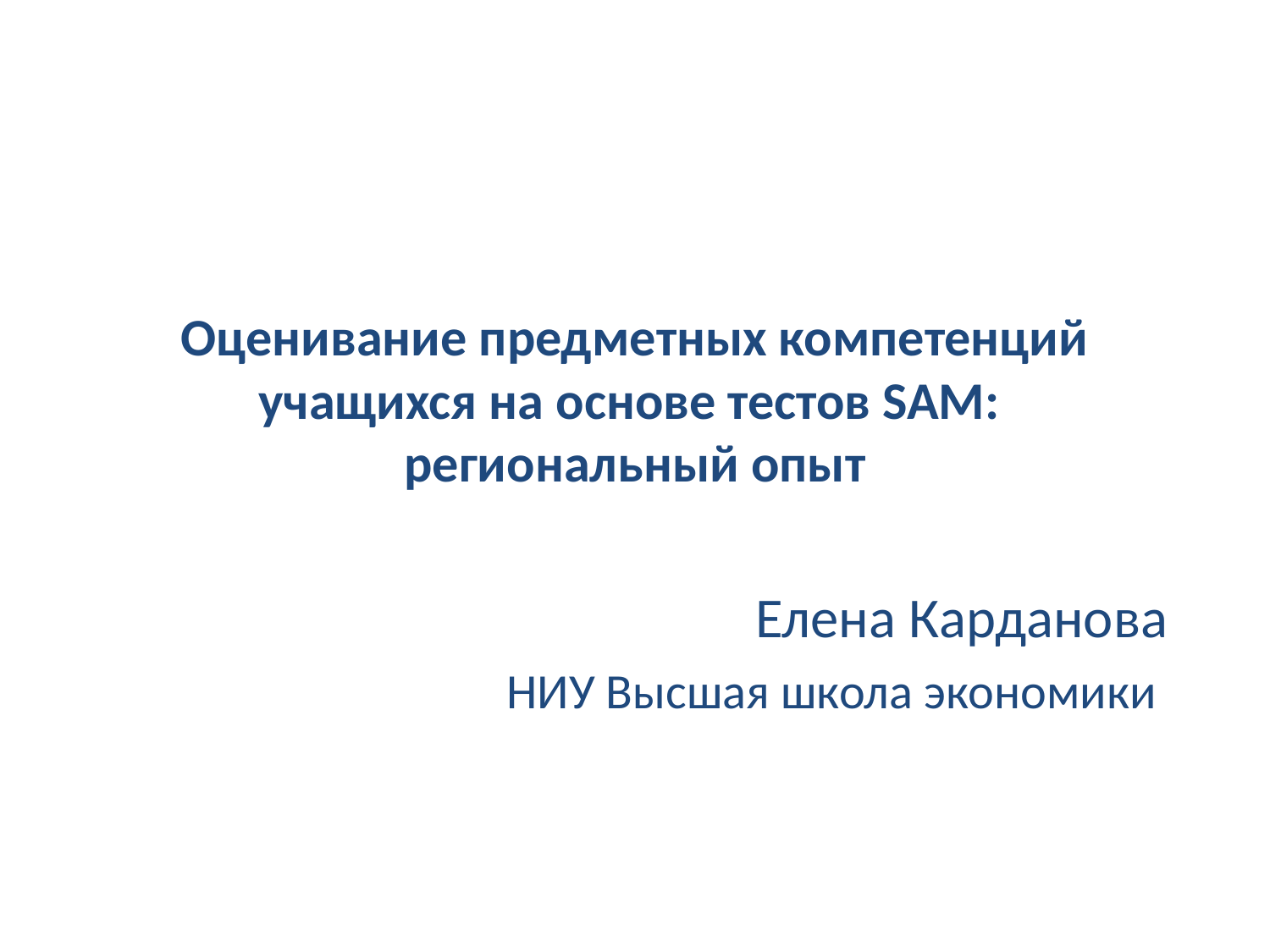

# Оценивание предметных компетенций учащихся на основе тестов SAM:  региональный опыт
Елена Карданова
НИУ Высшая школа экономики